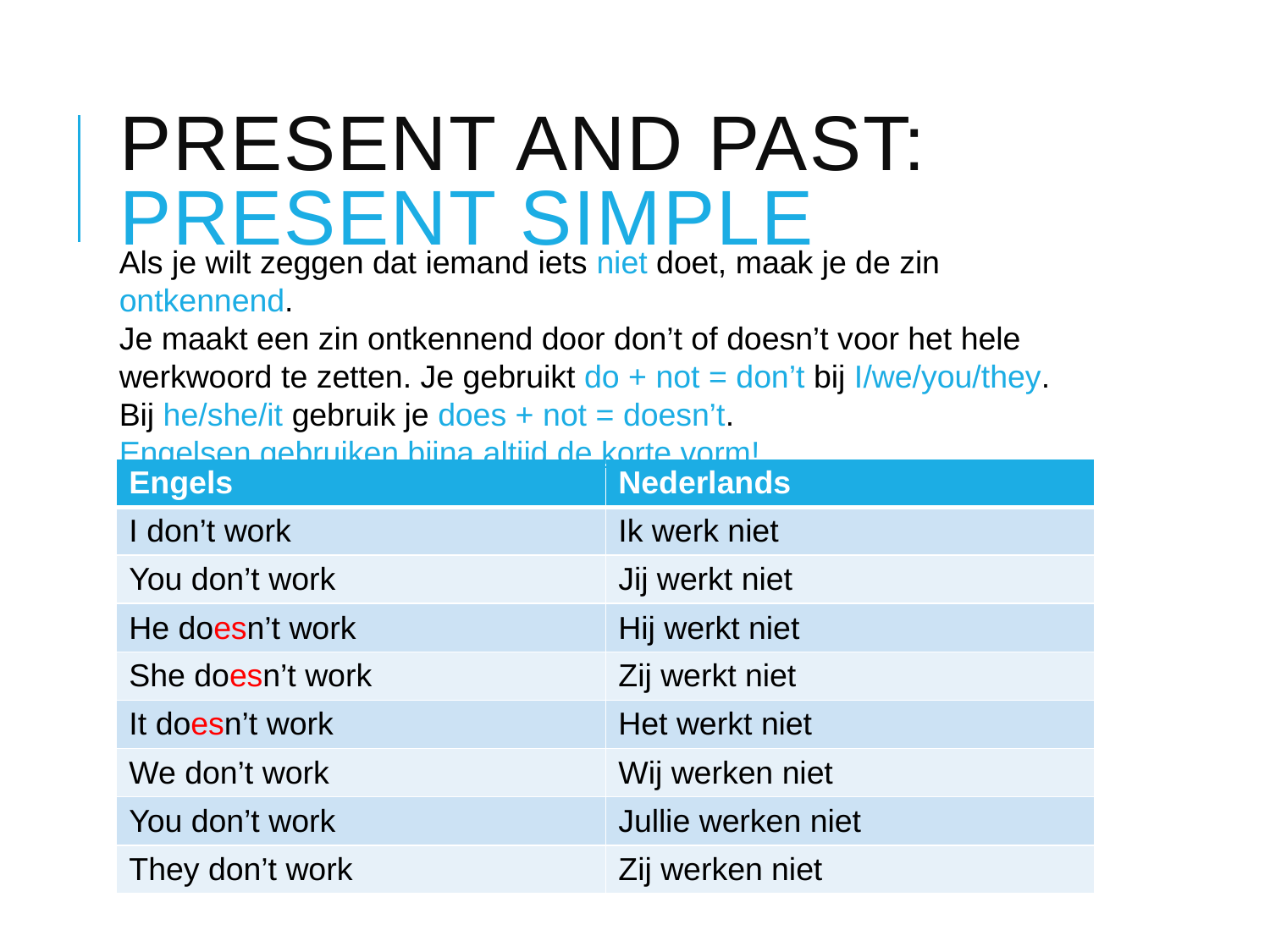

# PRESENT AND PAST: present simple
Als je wilt zeggen dat iemand iets niet doet, maak je de zin ontkennend.
Je maakt een zin ontkennend door don’t of doesn’t voor het hele werkwoord te zetten. Je gebruikt do + not = don’t bij I/we/you/they.
Bij he/she/it gebruik je does + not = doesn’t.
Engelsen gebruiken bijna altijd de korte vorm!
| Engels | Nederlands |
| --- | --- |
| I don’t work | Ik werk niet |
| You don’t work | Jij werkt niet |
| He doesn’t work | Hij werkt niet |
| She doesn’t work | Zij werkt niet |
| It doesn’t work | Het werkt niet |
| We don’t work | Wij werken niet |
| You don’t work | Jullie werken niet |
| They don’t work | Zij werken niet |